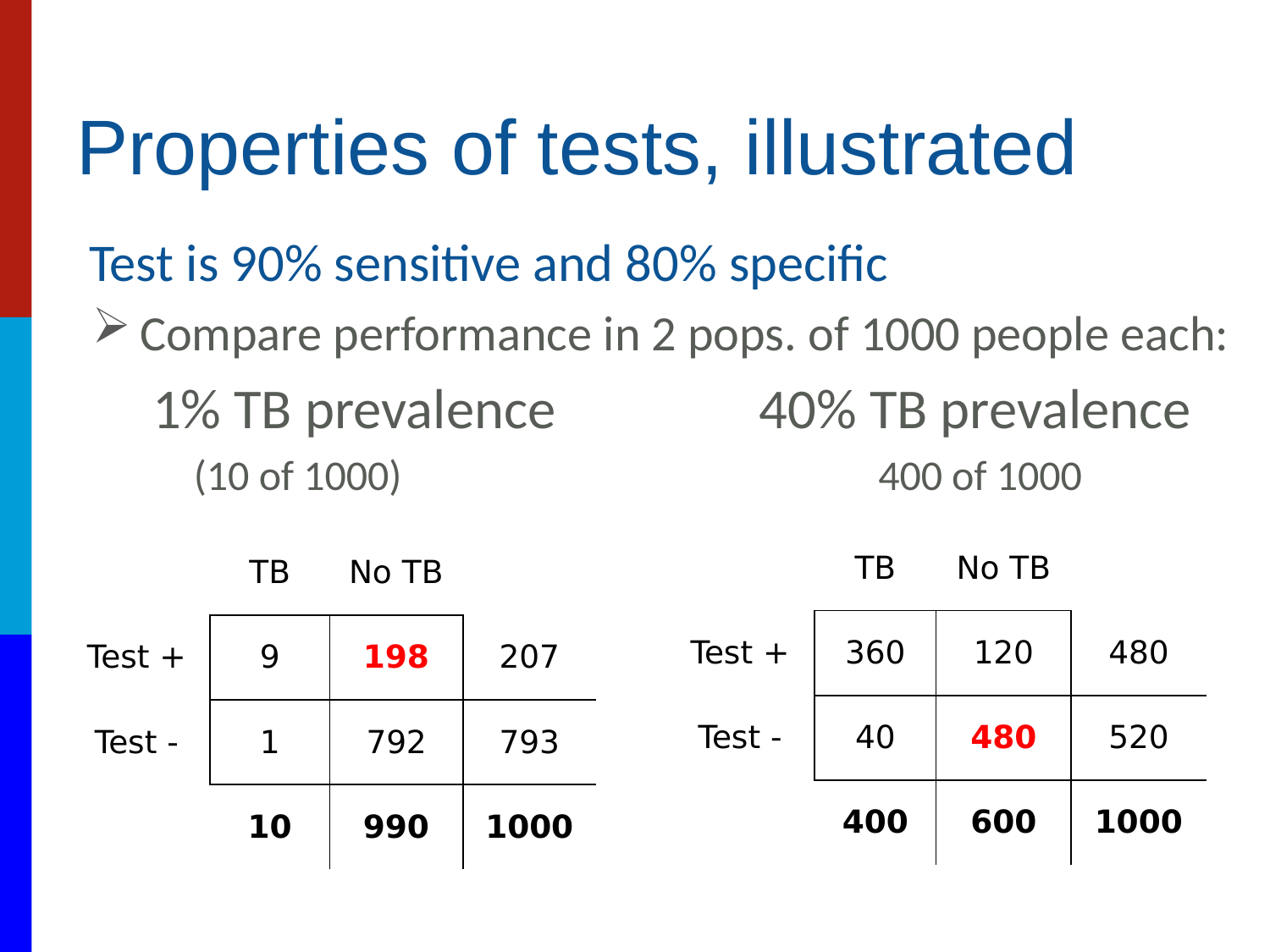

# Properties of tests, illustrated
Test is 90% sensitive and 80% specific
Compare performance in 2 pops. of 1000 people each:
     1% TB prevalence                40% TB prevalence
           (10 of 1000)                                                  400 of 1000
|  | TB | No TB |  |
| --- | --- | --- | --- |
| Test + | 360 | 120 | 480 |
| Test - | 40 | 480 | 520 |
|  | 400 | 600 | 1000 |
|  | TB | No TB |  |
| --- | --- | --- | --- |
| Test + | 9 | 198 | 207 |
| Test - | 1 | 792 | 793 |
|  | 10 | 990 | 1000 |